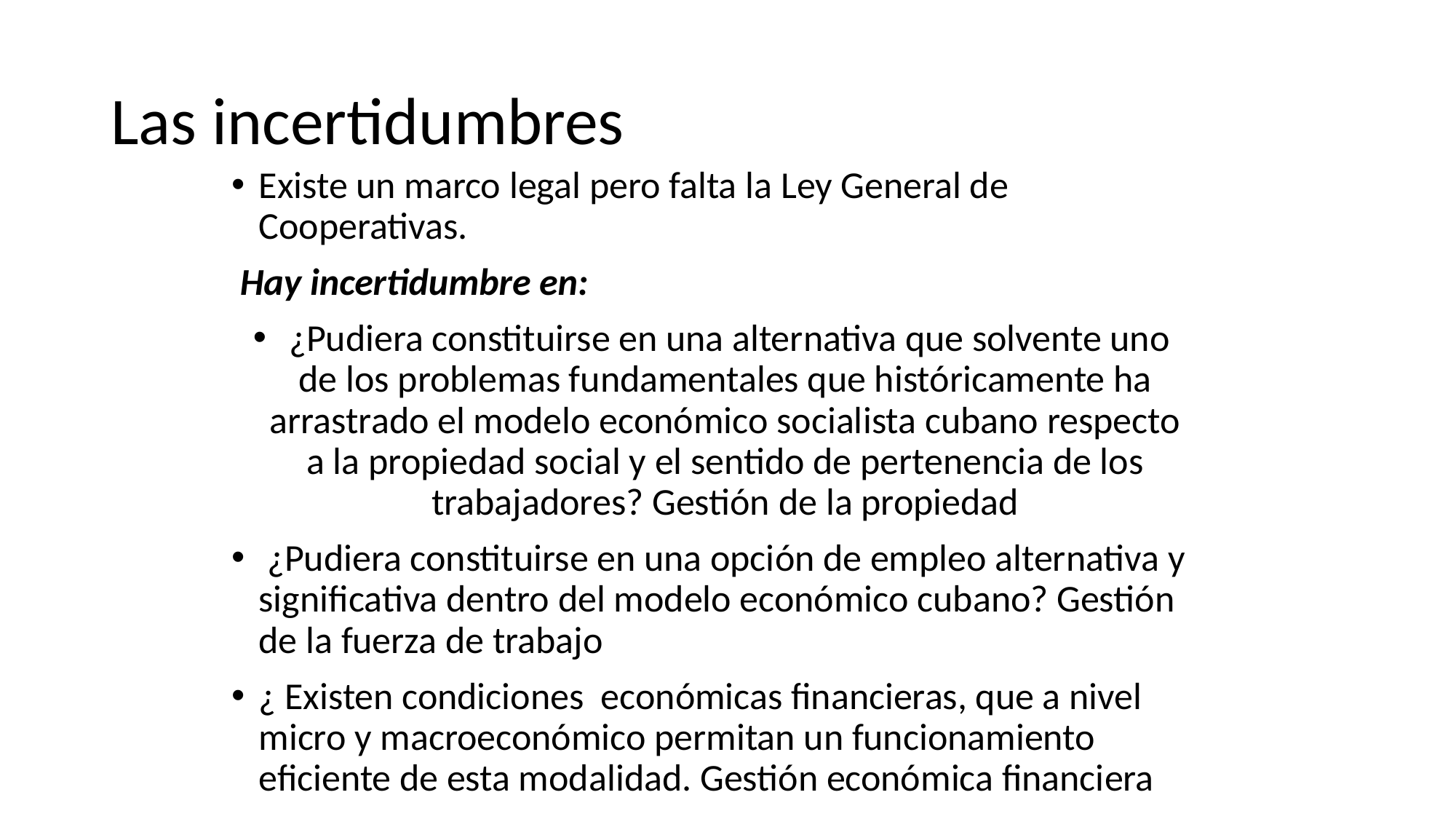

# Las incertidumbres
Existe un marco legal pero falta la Ley General de Cooperativas.
 Hay incertidumbre en:
 ¿Pudiera constituirse en una alternativa que solvente uno de los problemas fundamentales que históricamente ha arrastrado el modelo económico socialista cubano respecto a la propiedad social y el sentido de pertenencia de los trabajadores? Gestión de la propiedad
 ¿Pudiera constituirse en una opción de empleo alternativa y significativa dentro del modelo económico cubano? Gestión de la fuerza de trabajo
¿ Existen condiciones  económicas financieras, que a nivel micro y macroeconómico permitan un funcionamiento eficiente de esta modalidad. Gestión económica financiera